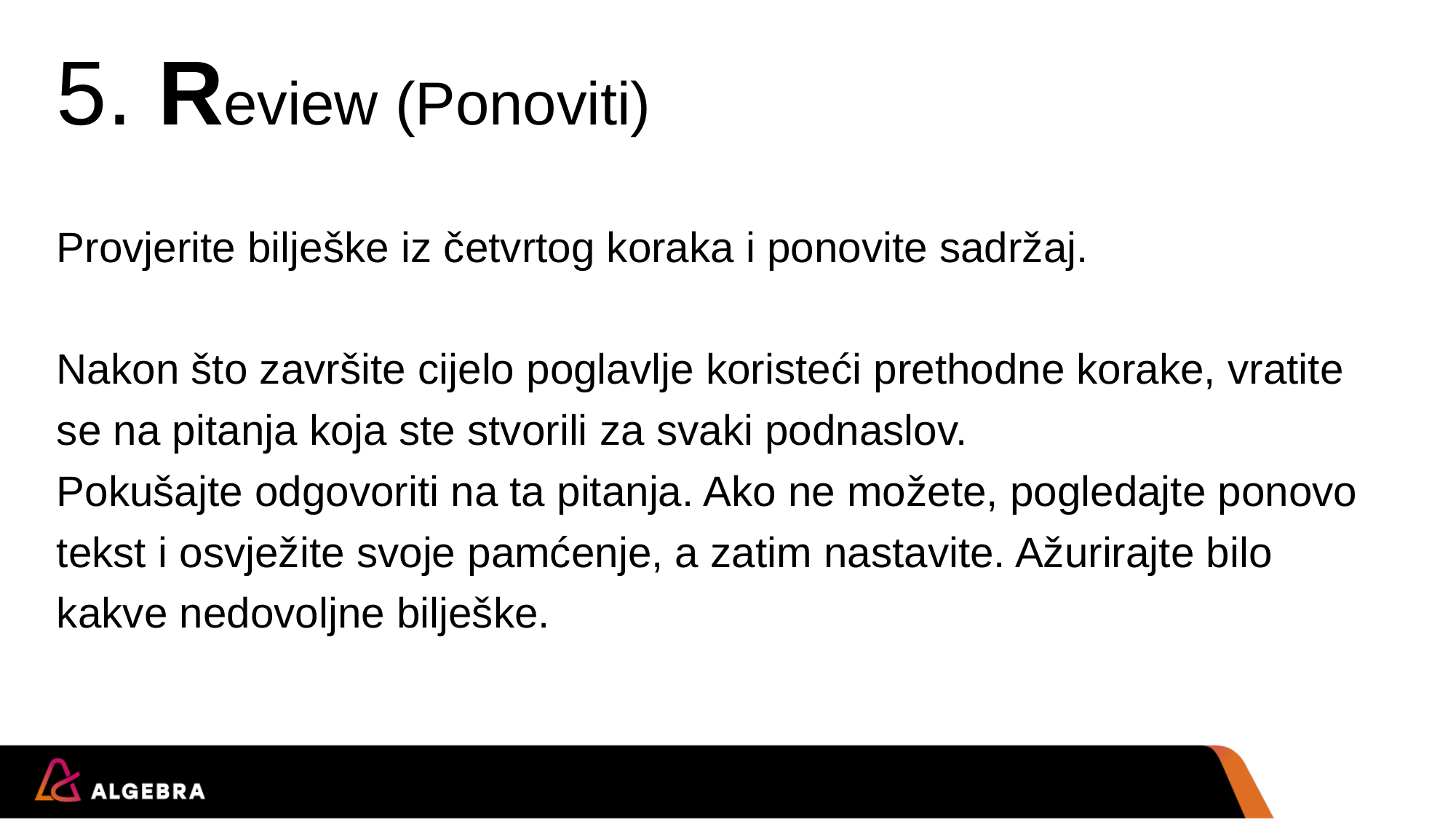

# 5. Review (Ponoviti)
Provjerite bilješke iz četvrtog koraka i ponovite sadržaj.

Nakon što završite cijelo poglavlje koristeći prethodne korake, vratite se na pitanja koja ste stvorili za svaki podnaslov.
Pokušajte odgovoriti na ta pitanja. Ako ne možete, pogledajte ponovo tekst i osvježite svoje pamćenje, a zatim nastavite. Ažurirajte bilo kakve nedovoljne bilješke.